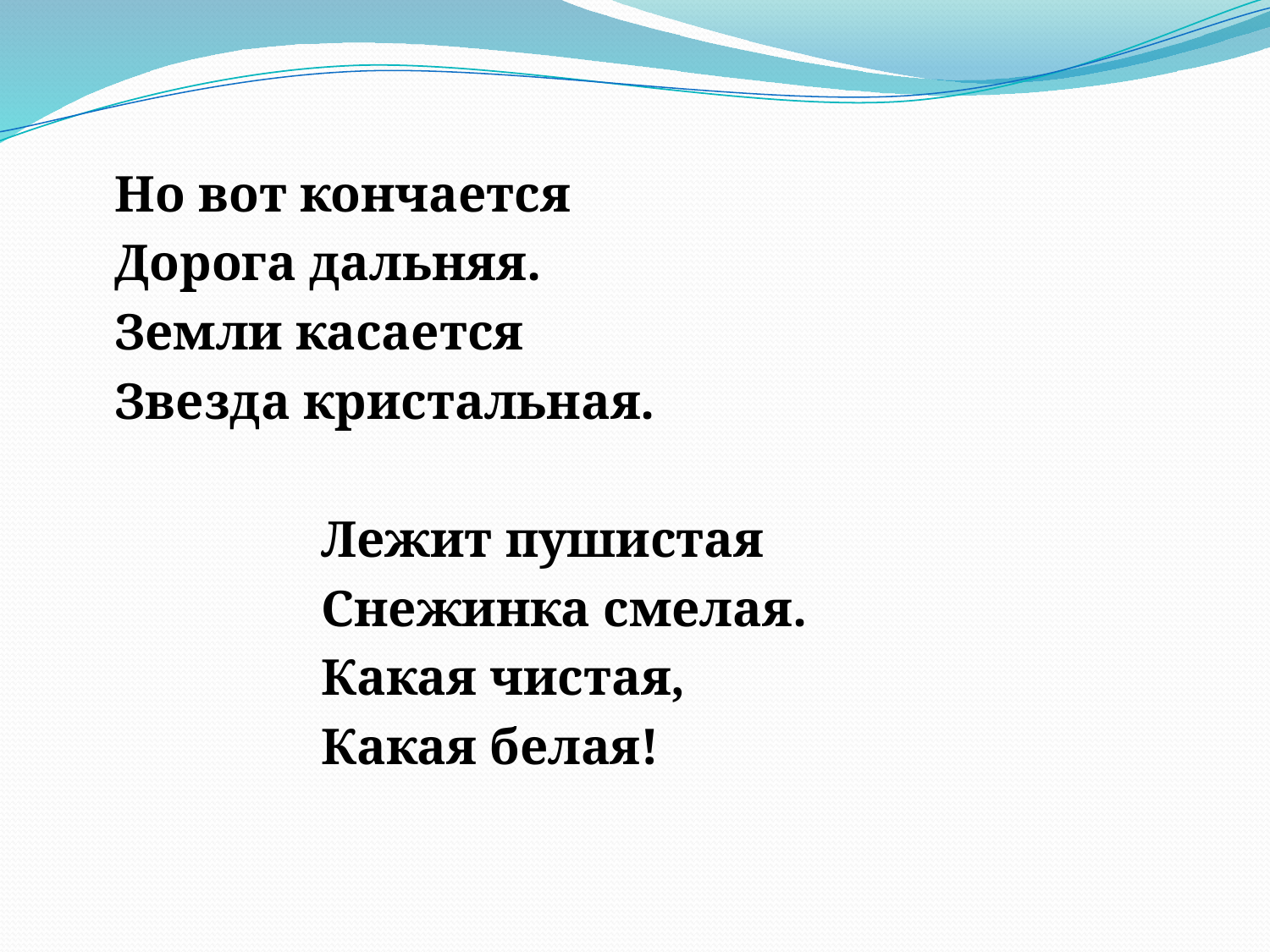

#
   Но вот кончается
   Дорога дальняя.
   Земли касается
   Звезда кристальная.

                   Лежит пушистая
                   Снежинка смелая.
                   Какая чистая,
                   Какая белая!